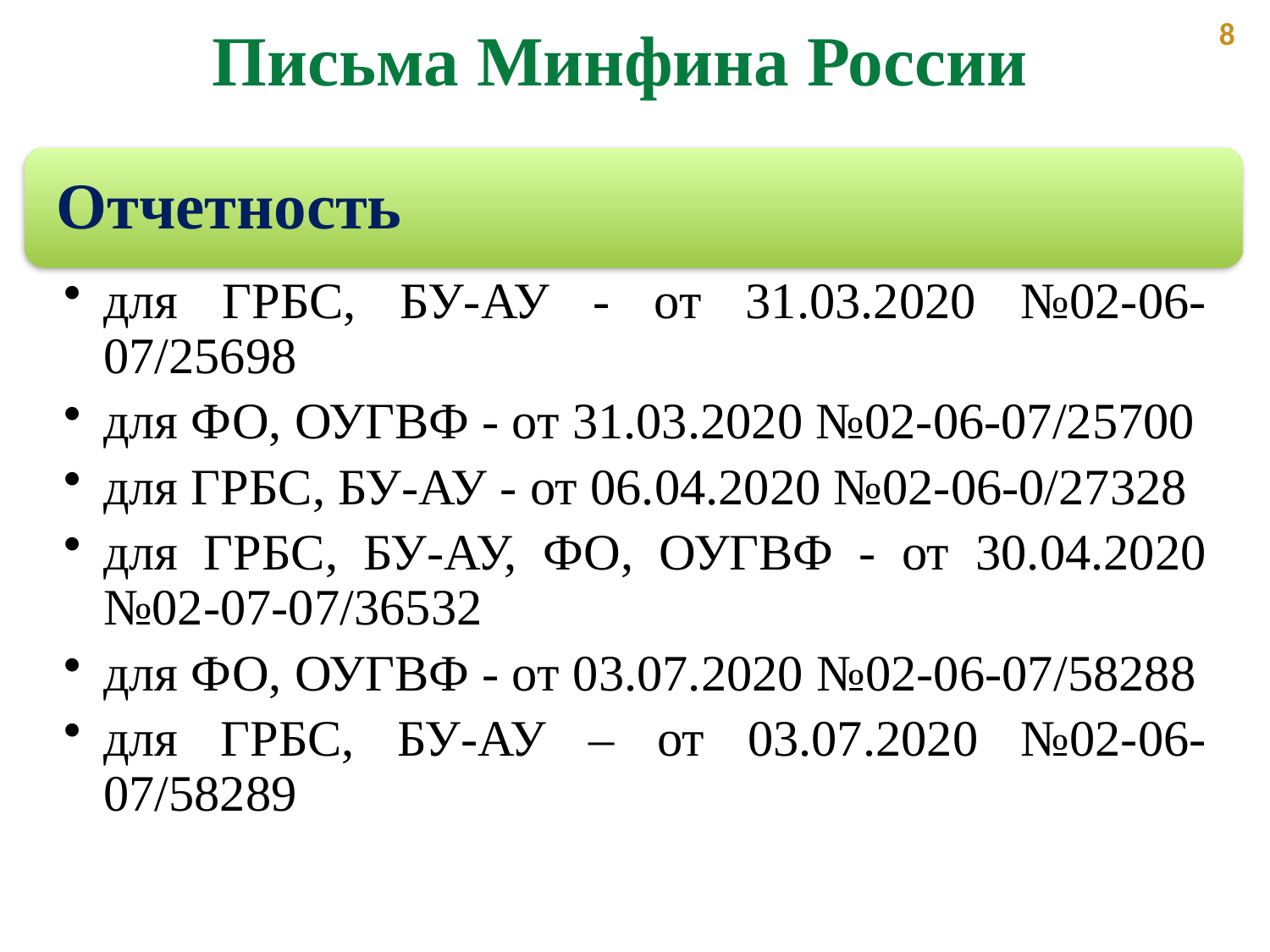

8
Письма Минфина России
Отчетность
для ГРБС, БУ-АУ - от 31.03.2020 №02-06-07/25698
для ФО, ОУГВФ - от 31.03.2020 №02-06-07/25700
для ГРБС, БУ-АУ - от 06.04.2020 №02-06-0/27328
для ГРБС, БУ-АУ, ФО, ОУГВФ - от 30.04.2020 №02-07-07/36532
для ФО, ОУГВФ - от 03.07.2020 №02-06-07/58288
для ГРБС, БУ-АУ – от 03.07.2020 №02-06-07/58289